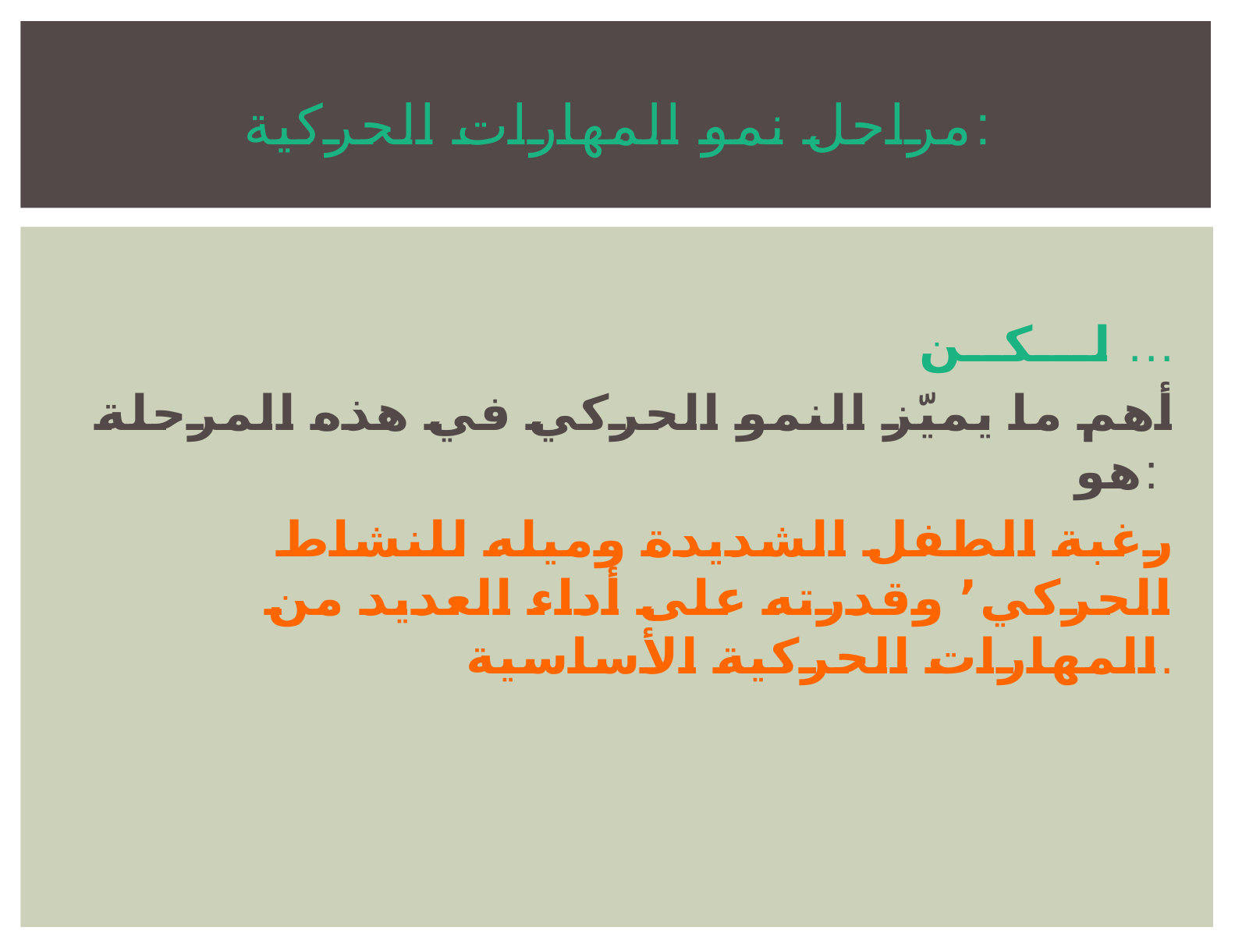

# مراحل نمو المهارات الحركية:

لـــكــن ...
أهم ما يميّز النمو الحركي في هذه المرحلة هو:
رغبة الطفل الشديدة وميله للنشاط الحركي٬ وقدرته على أداء العديد من المهارات الحركية الأساسية.